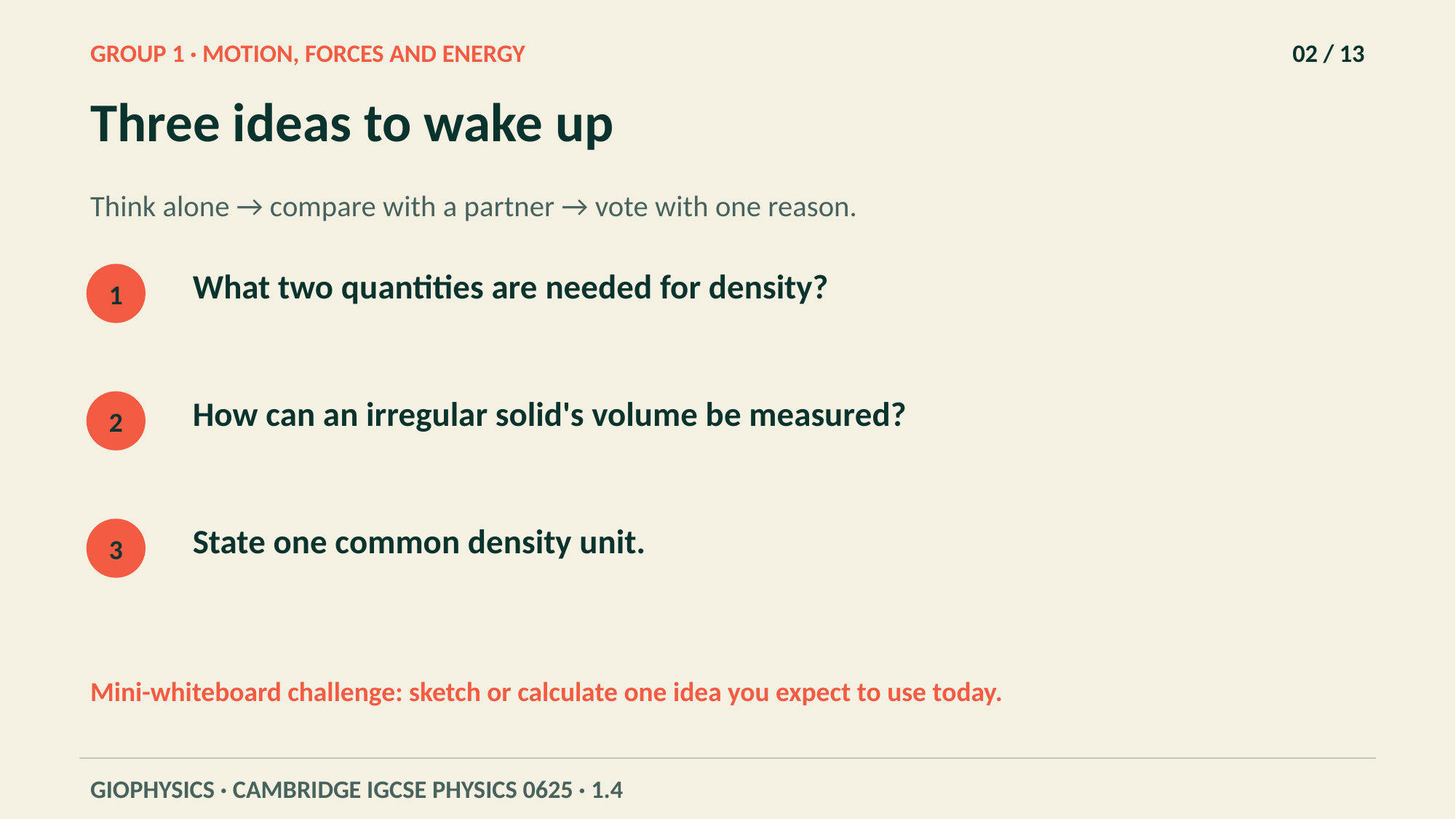

GROUP 1 · MOTION, FORCES AND ENERGY
02 / 13
Three ideas to wake up
Think alone → compare with a partner → vote with one reason.
What two quantities are needed for density?

1
How can an irregular solid's volume be measured?

2
State one common density unit.

3
Mini-whiteboard challenge: sketch or calculate one idea you expect to use today.

GIOPHYSICS · CAMBRIDGE IGCSE PHYSICS 0625 · 1.4